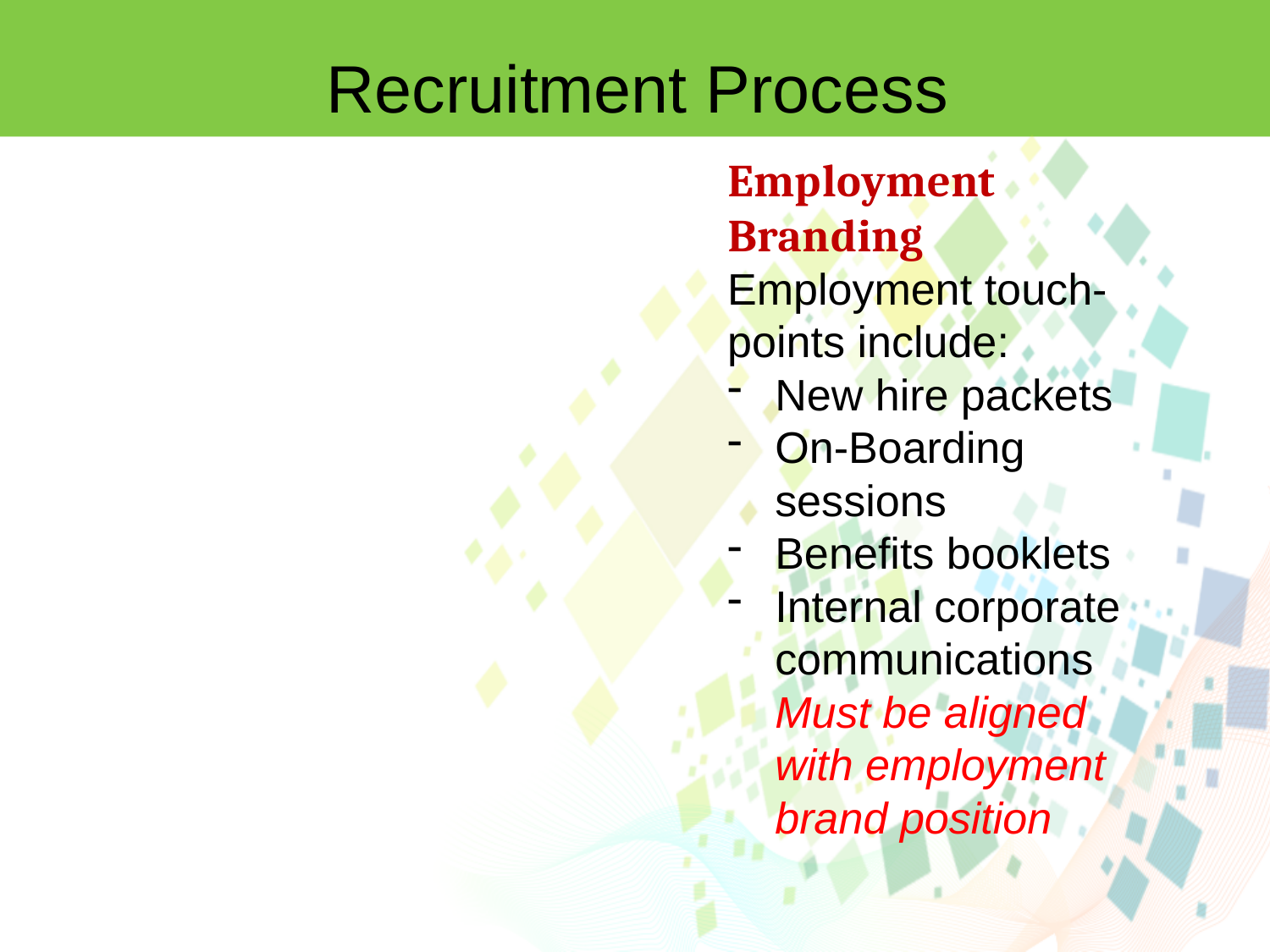

Recruitment Process
Employment Branding
Employment touch- points include:
New hire packets
On-Boarding sessions
Benefits booklets
Internal corporate communications Must be aligned with employment brand position